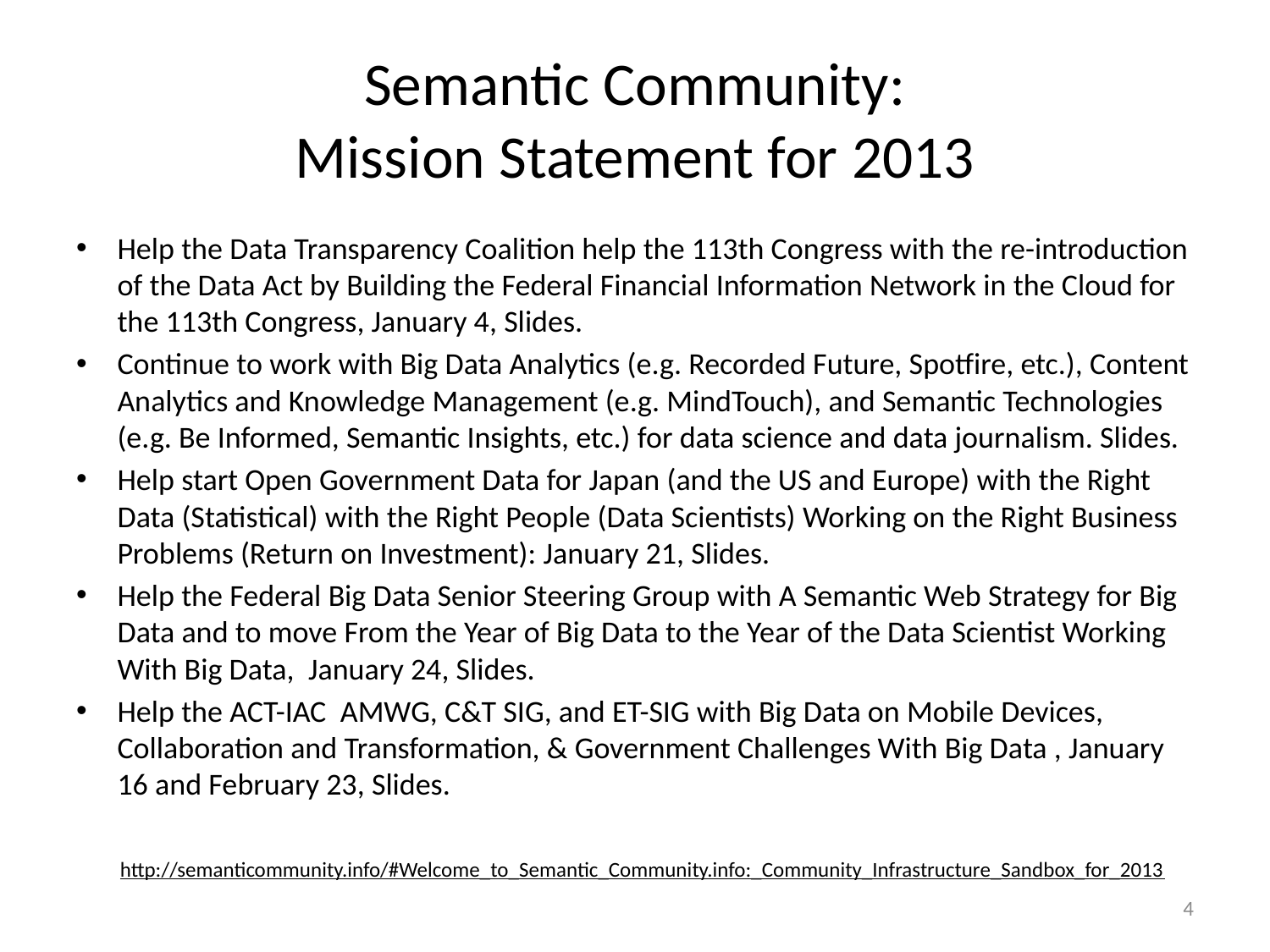

# Semantic Community: Mission Statement for 2013
Help the Data Transparency Coalition help the 113th Congress with the re-introduction of the Data Act by Building the Federal Financial Information Network in the Cloud for the 113th Congress, January 4, Slides.
Continue to work with Big Data Analytics (e.g. Recorded Future, Spotfire, etc.), Content Analytics and Knowledge Management (e.g. MindTouch), and Semantic Technologies (e.g. Be Informed, Semantic Insights, etc.) for data science and data journalism. Slides.
Help start Open Government Data for Japan (and the US and Europe) with the Right Data (Statistical) with the Right People (Data Scientists) Working on the Right Business Problems (Return on Investment): January 21, Slides.
Help the Federal Big Data Senior Steering Group with A Semantic Web Strategy for Big Data and to move From the Year of Big Data to the Year of the Data Scientist Working With Big Data,  January 24, Slides.
Help the ACT-IAC  AMWG, C&T SIG, and ET-SIG with Big Data on Mobile Devices, Collaboration and Transformation, & Government Challenges With Big Data , January 16 and February 23, Slides.
http://semanticommunity.info/#Welcome_to_Semantic_Community.info:_Community_Infrastructure_Sandbox_for_2013
4